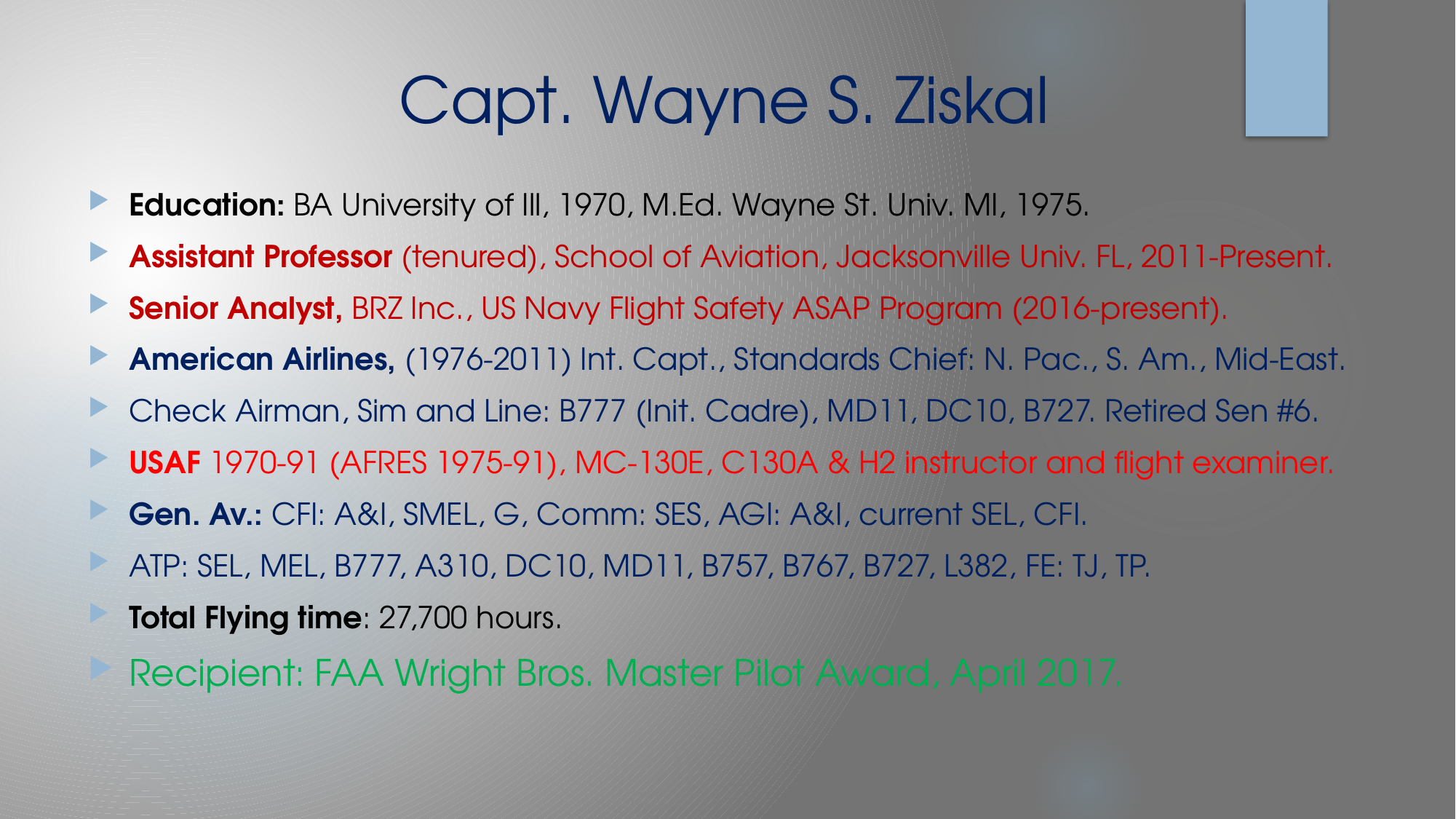

# Capt. Wayne S. Ziskal
Education: BA University of Ill, 1970, M.Ed. Wayne St. Univ. MI, 1975.
Assistant Professor (tenured), School of Aviation, Jacksonville Univ. FL, 2011-Present.
Senior Analyst, BRZ Inc., US Navy Flight Safety ASAP Program (2016-present).
American Airlines, (1976-2011) Int. Capt., Standards Chief: N. Pac., S. Am., Mid-East.
Check Airman, Sim and Line: B777 (Init. Cadre), MD11, DC10, B727. Retired Sen #6.
USAF 1970-91 (AFRES 1975-91), MC-130E, C130A & H2 instructor and flight examiner.
Gen. Av.: CFI: A&I, SMEL, G, Comm: SES, AGI: A&I, current SEL, CFI.
ATP: SEL, MEL, B777, A310, DC10, MD11, B757, B767, B727, L382, FE: TJ, TP.
Total Flying time: 27,700 hours.
Recipient: FAA Wright Bros. Master Pilot Award, April 2017.